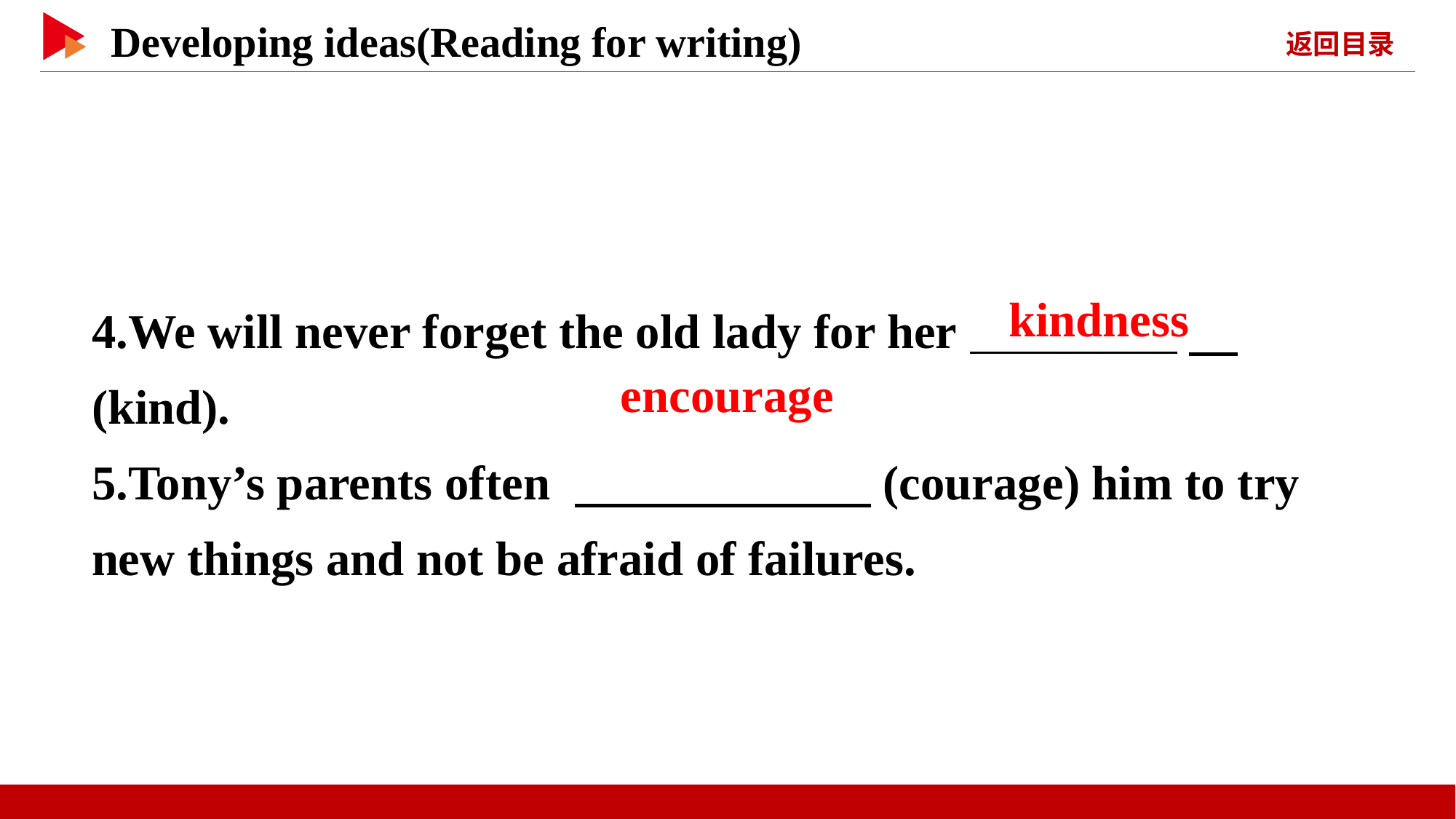

4.We will never forget the old lady for her                  　(kind).
5.Tony’s parents often 　                  　(courage) him to try new things and not be afraid of failures.
 kindness
　encourage